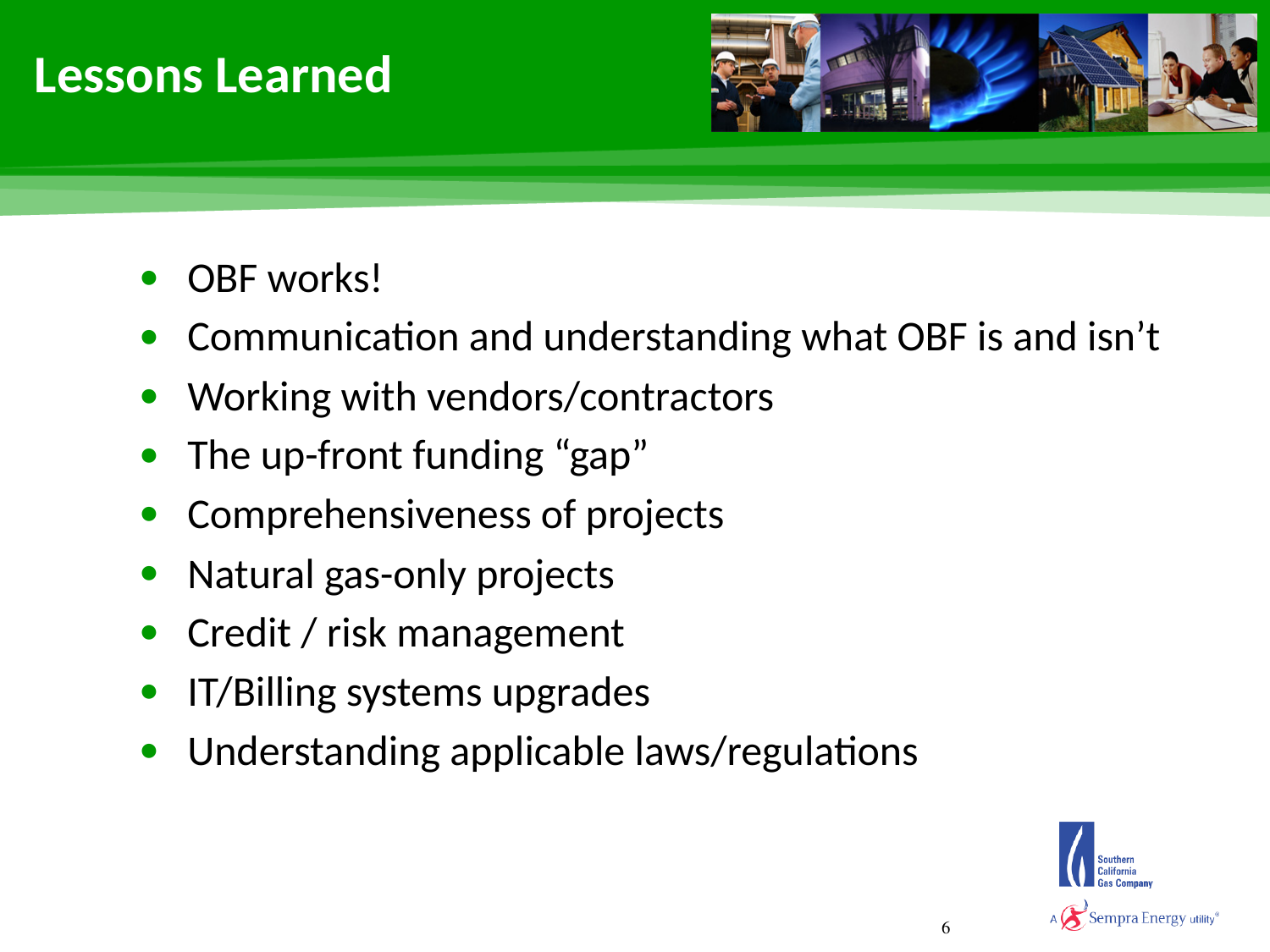

# Lessons Learned
OBF works!
Communication and understanding what OBF is and isn’t
Working with vendors/contractors
The up-front funding “gap”
Comprehensiveness of projects
Natural gas-only projects
Credit / risk management
IT/Billing systems upgrades
Understanding applicable laws/regulations

6